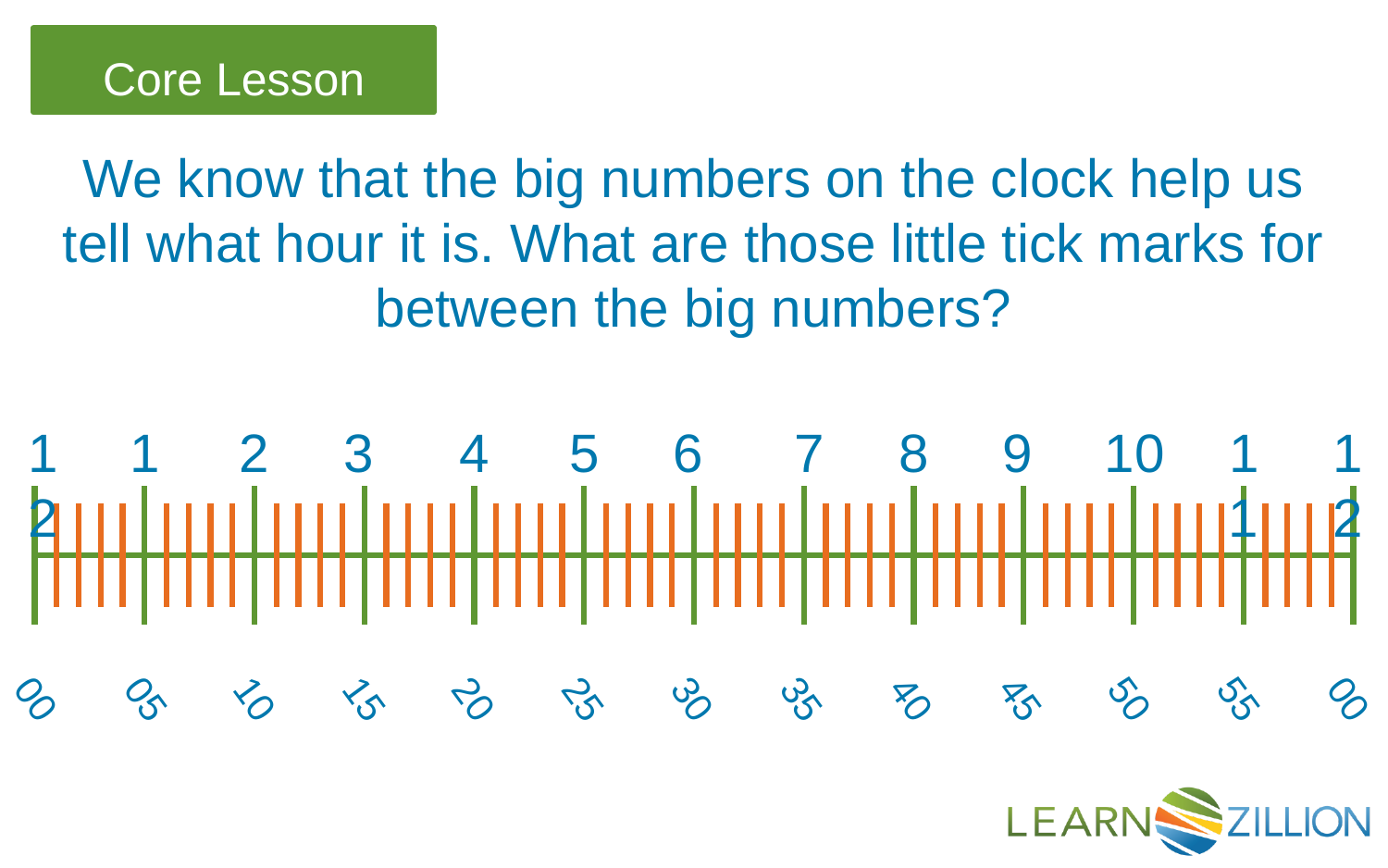

We know that the big numbers on the clock help us tell what hour it is. What are those little tick marks for between the big numbers?
12
1
2
3
4
5
6
7
8
9
10
11
12
00
05
10
15
20
25
30
35
40
45
50
55
00